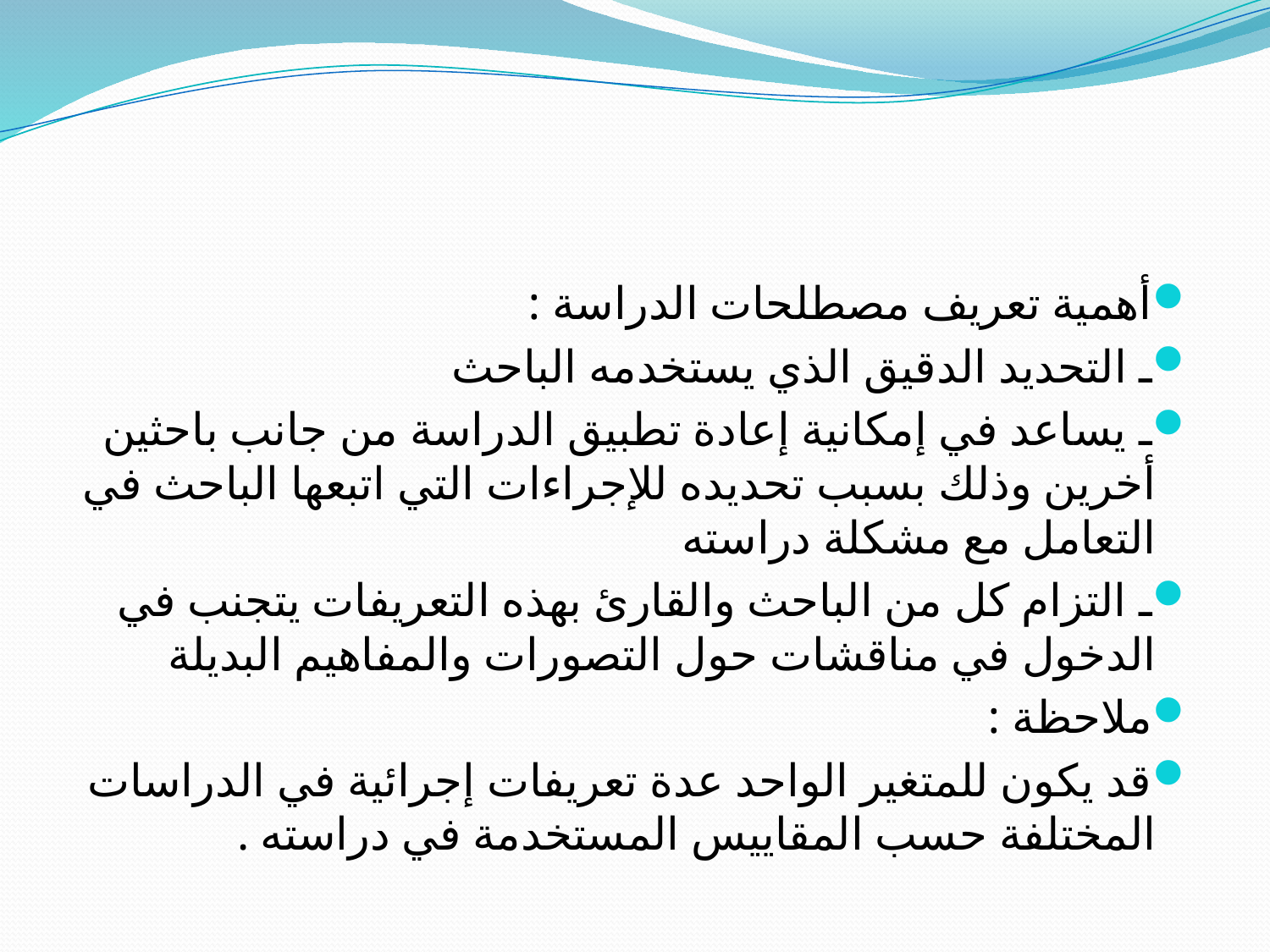

#
أهمية تعريف مصطلحات الدراسة :
ـ التحديد الدقيق الذي يستخدمه الباحث
ـ يساعد في إمكانية إعادة تطبيق الدراسة من جانب باحثين أخرين وذلك بسبب تحديده للإجراءات التي اتبعها الباحث في التعامل مع مشكلة دراسته
ـ التزام كل من الباحث والقارئ بهذه التعريفات يتجنب في الدخول في مناقشات حول التصورات والمفاهيم البديلة
ملاحظة :
قد يكون للمتغير الواحد عدة تعريفات إجرائية في الدراسات المختلفة حسب المقاييس المستخدمة في دراسته .